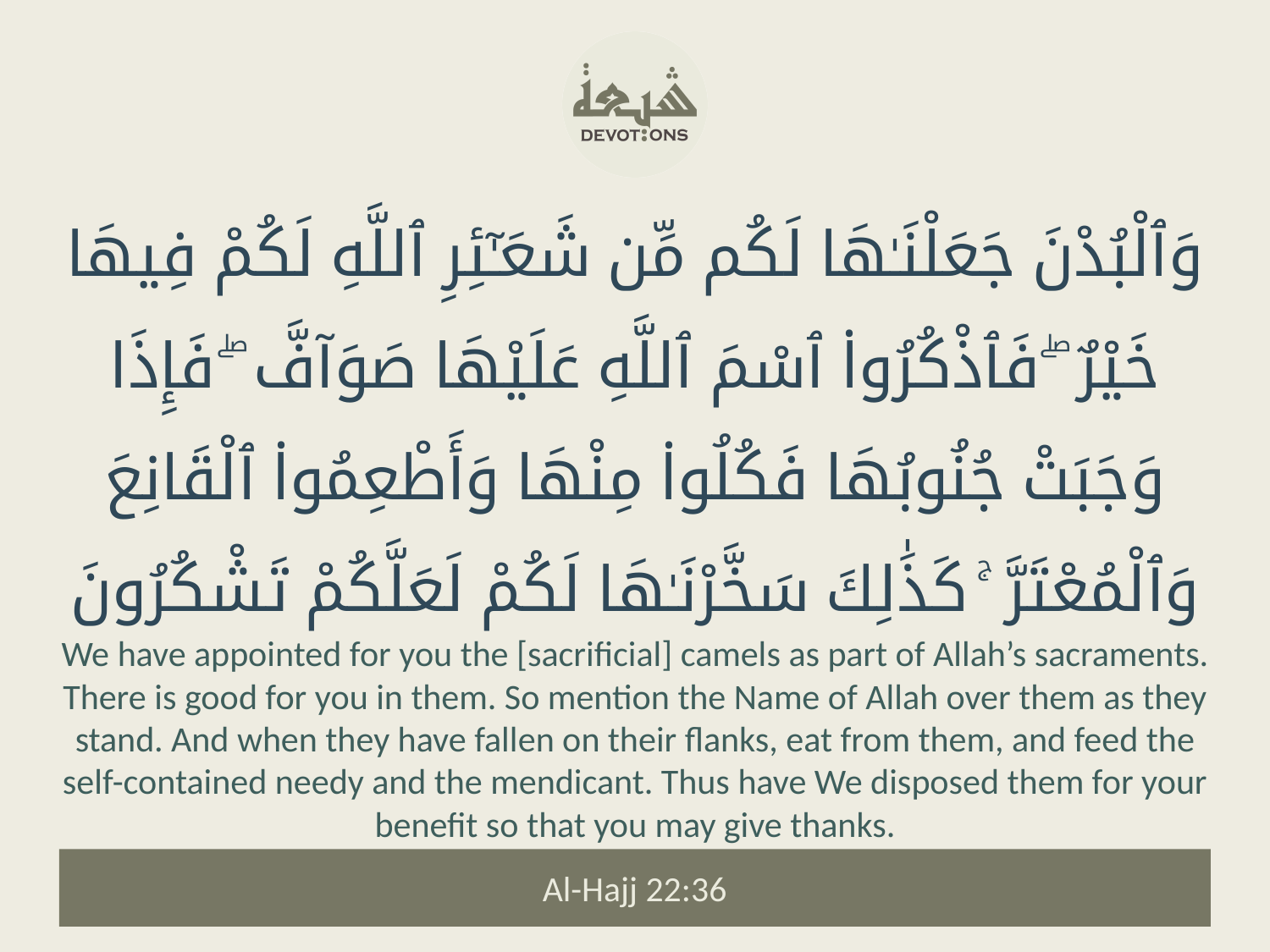

وَٱلْبُدْنَ جَعَلْنَـٰهَا لَكُم مِّن شَعَـٰٓئِرِ ٱللَّهِ لَكُمْ فِيهَا خَيْرٌ ۖ فَٱذْكُرُوا۟ ٱسْمَ ٱللَّهِ عَلَيْهَا صَوَآفَّ ۖ فَإِذَا وَجَبَتْ جُنُوبُهَا فَكُلُوا۟ مِنْهَا وَأَطْعِمُوا۟ ٱلْقَانِعَ وَٱلْمُعْتَرَّ ۚ كَذَٰلِكَ سَخَّرْنَـٰهَا لَكُمْ لَعَلَّكُمْ تَشْكُرُونَ
We have appointed for you the [sacrificial] camels as part of Allah’s sacraments. There is good for you in them. So mention the Name of Allah over them as they stand. And when they have fallen on their flanks, eat from them, and feed the self-contained needy and the mendicant. Thus have We disposed them for your benefit so that you may give thanks.
Al-Hajj 22:36